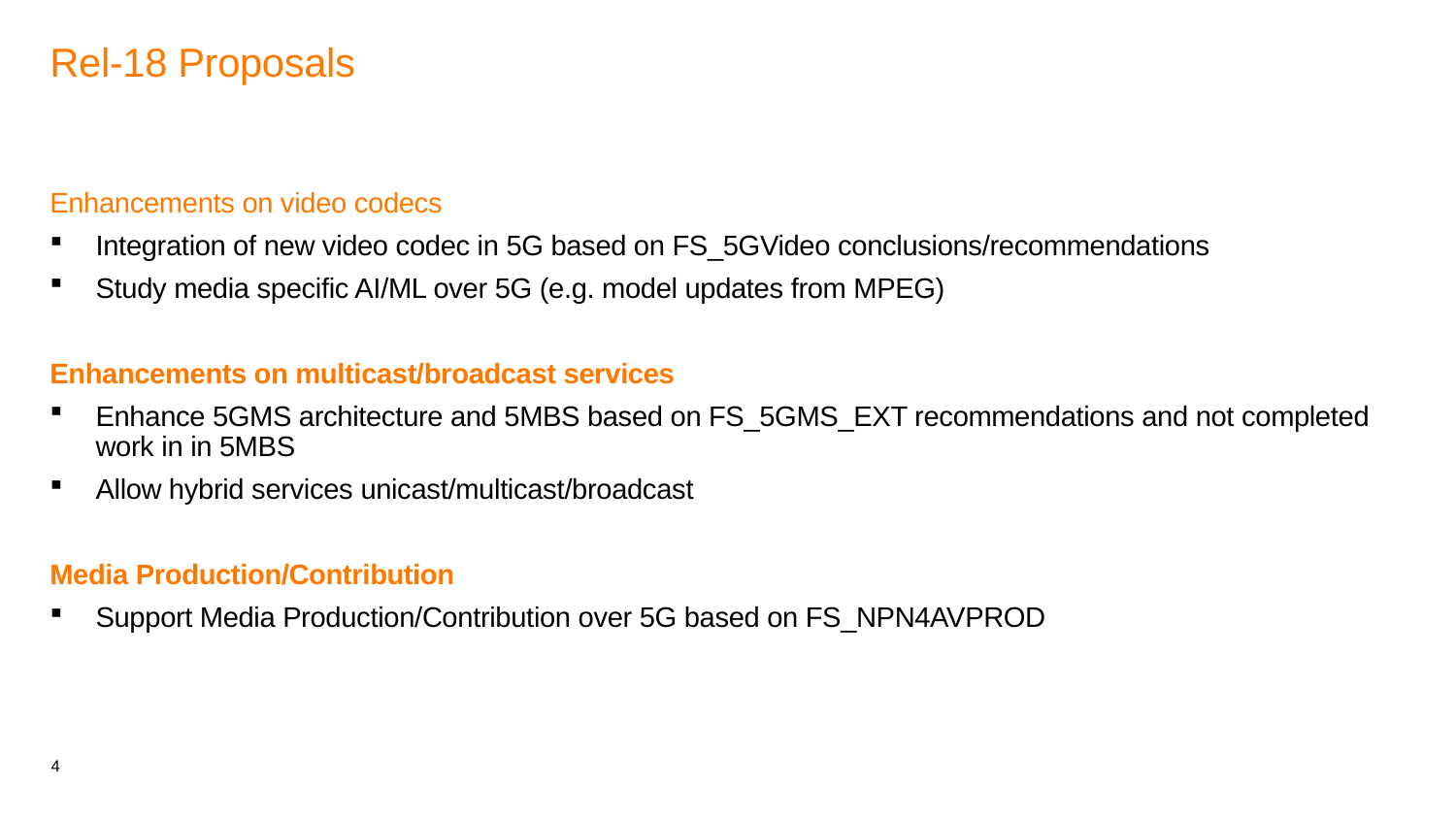

# Rel-18 Proposals
Enhancements on video codecs
Integration of new video codec in 5G based on FS_5GVideo conclusions/recommendations
Study media specific AI/ML over 5G (e.g. model updates from MPEG)

Enhancements on multicast/broadcast services
Enhance 5GMS architecture and 5MBS based on FS_5GMS_EXT recommendations and not completed work in in 5MBS
Allow hybrid services unicast/multicast/broadcast

Media Production/Contribution
Support Media Production/Contribution over 5G based on FS_NPN4AVPROD